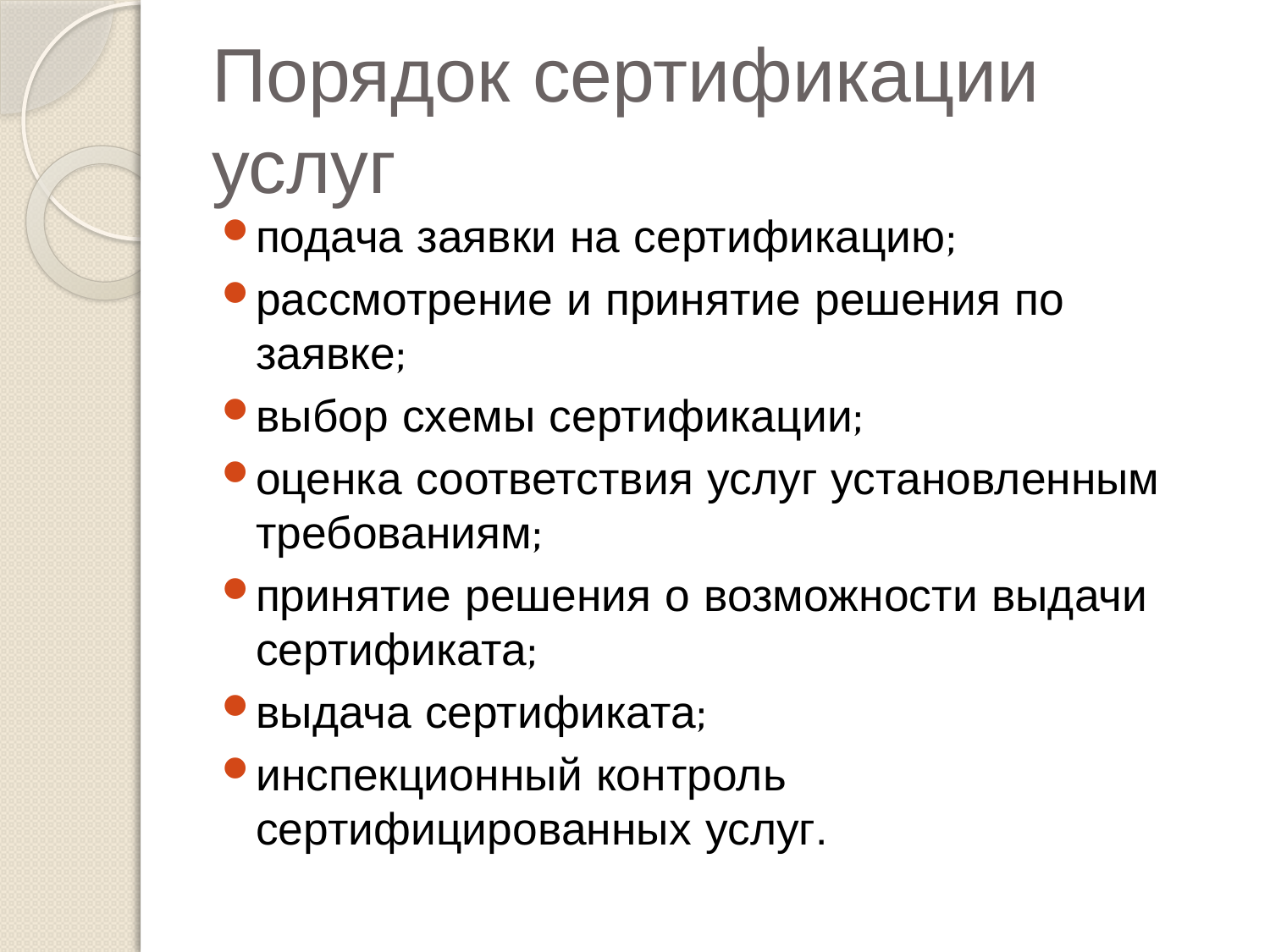

# Порядок сертификации услуг
подача заявки на сертификацию;
рассмотрение и принятие решения по заявке;
выбор схемы сертификации;
оценка соответствия услуг установленным требованиям;
принятие решения о возможности выдачи сертификата;
выдача сертификата;
инспекционный контроль сертифицированных услуг.